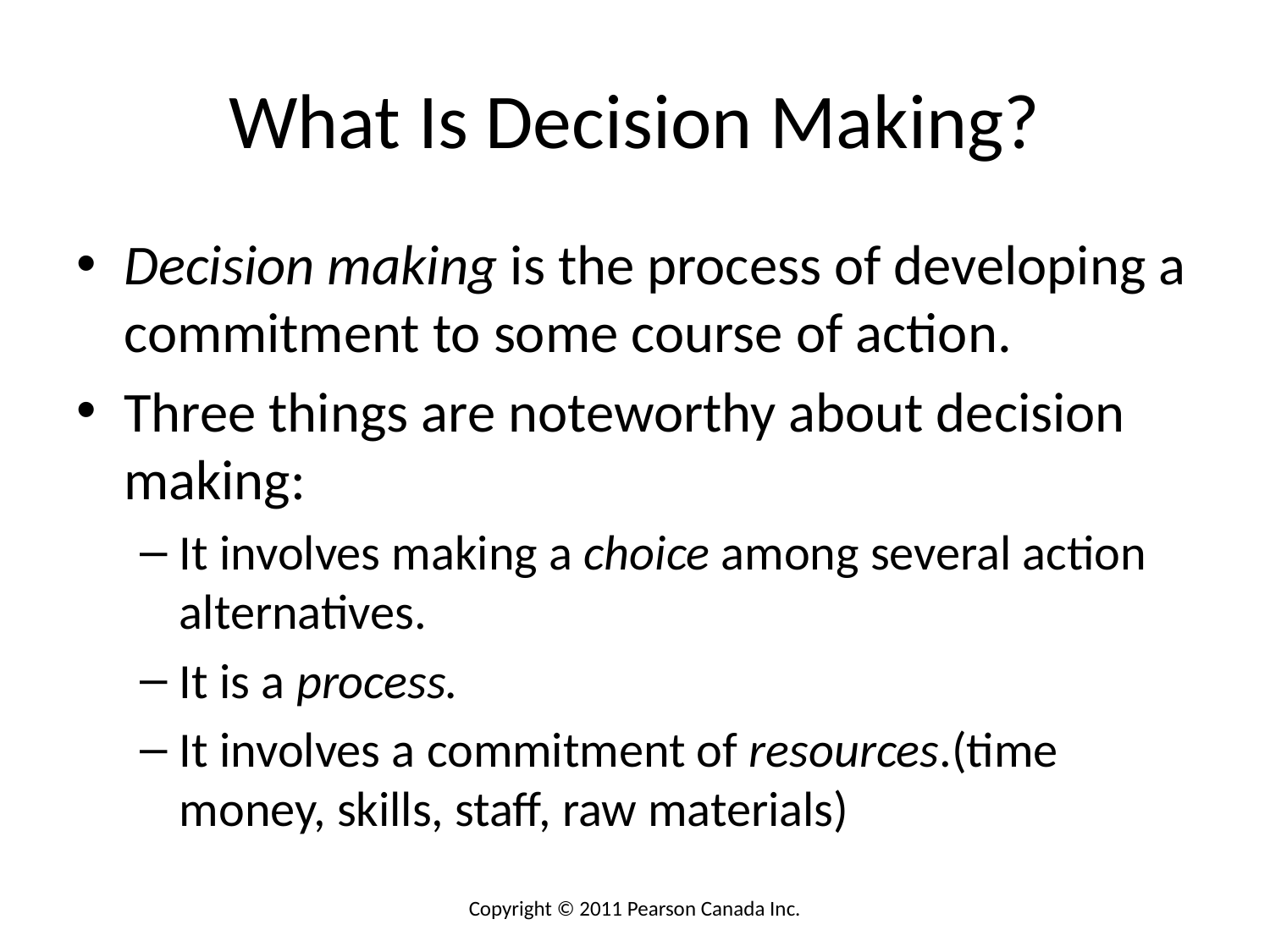

# What Is Decision Making?
Decision making is the process of developing a commitment to some course of action.
Three things are noteworthy about decision making:
It involves making a choice among several action alternatives.
It is a process.
It involves a commitment of resources.(time money, skills, staff, raw materials)
Copyright © 2011 Pearson Canada Inc.